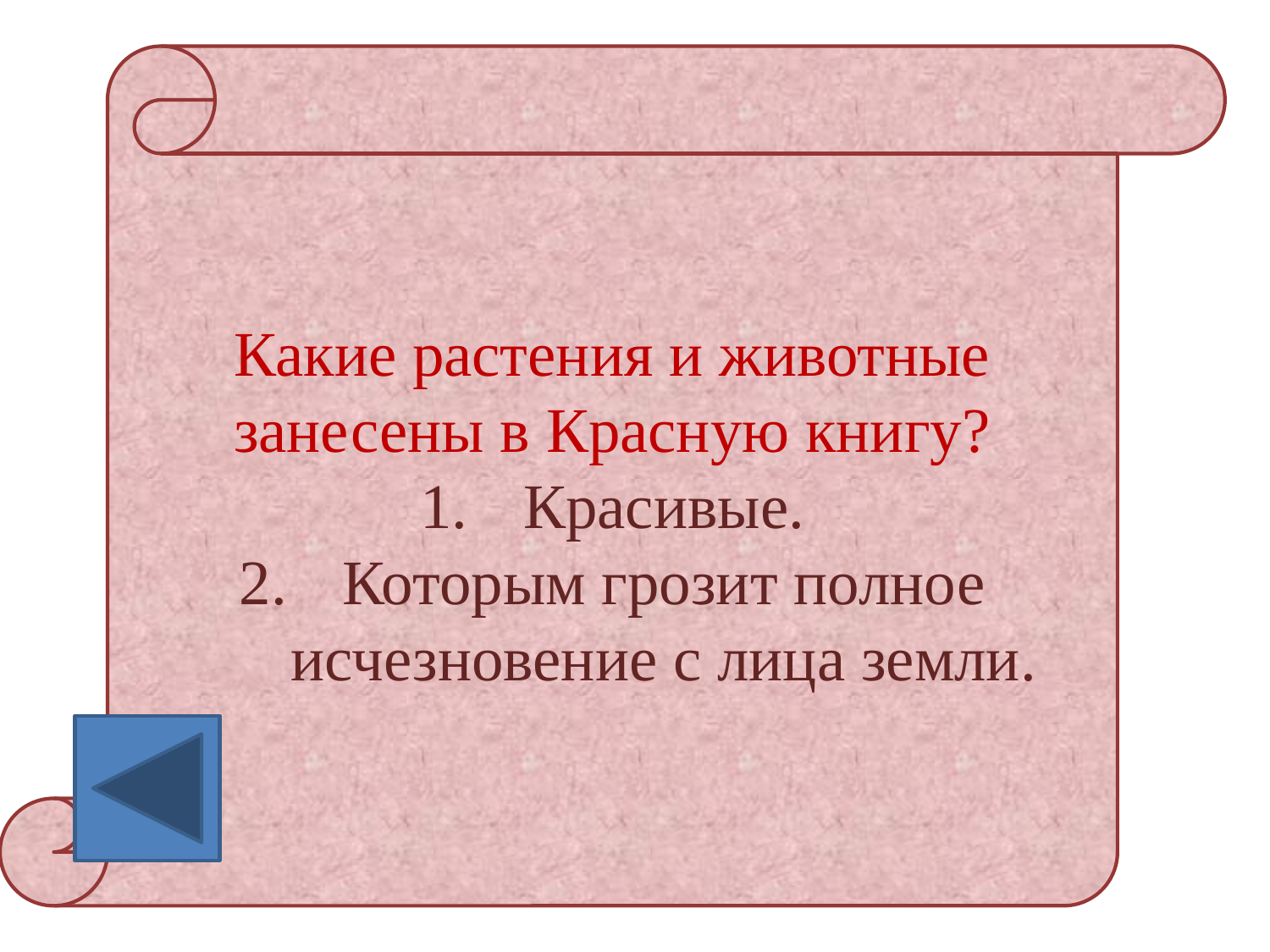

#
Какие растения и животные занесены в Красную книгу?
Красивые.
Которым грозит полное исчезновение с лица земли.